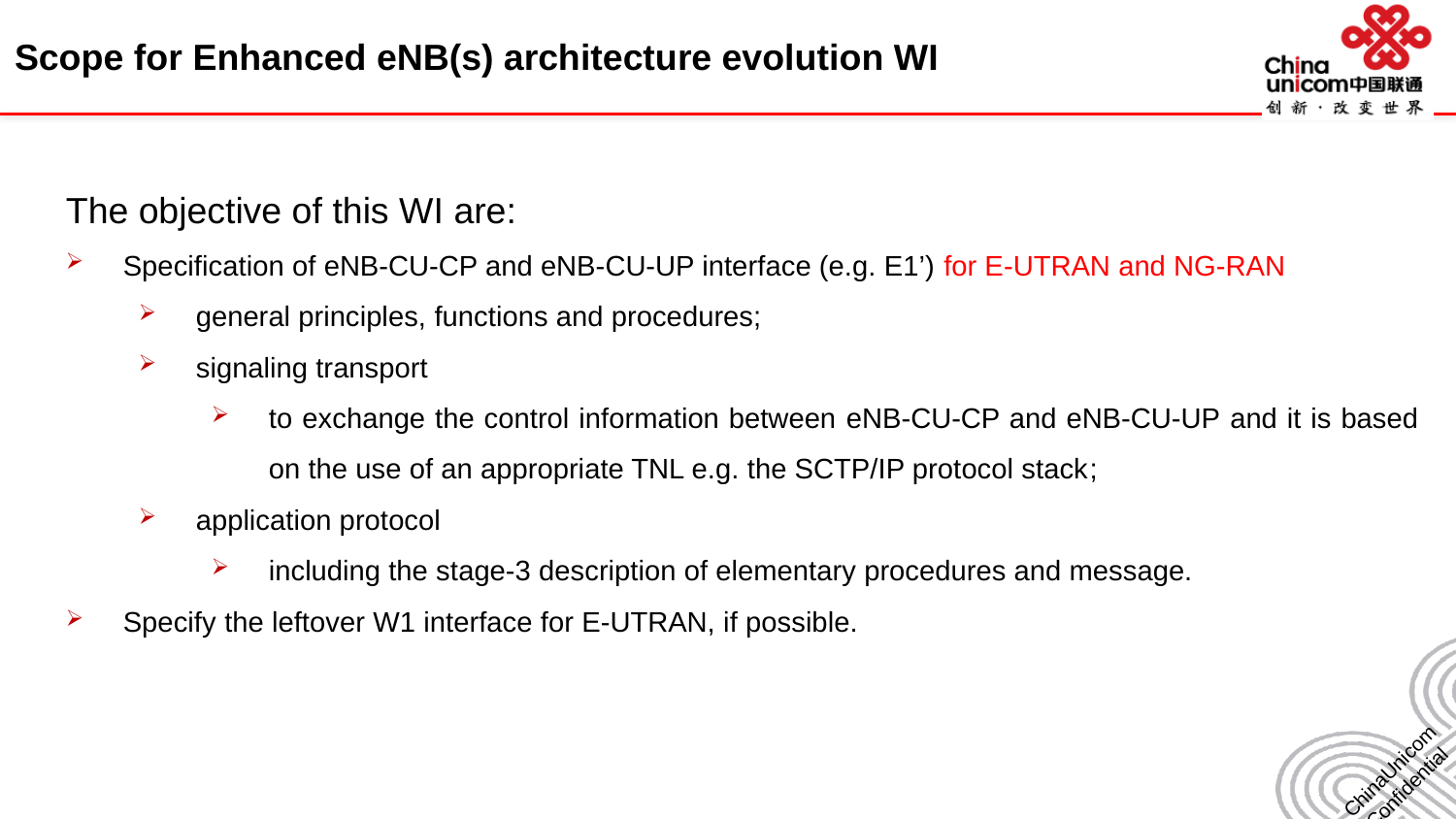

# Scope for Enhanced eNB(s) architecture evolution WI
The objective of this WI are:
Specification of eNB-CU-CP and eNB-CU-UP interface (e.g. E1’) for E-UTRAN and NG-RAN
general principles, functions and procedures;
signaling transport
to exchange the control information between eNB-CU-CP and eNB-CU-UP and it is based on the use of an appropriate TNL e.g. the SCTP/IP protocol stack;
application protocol
including the stage-3 description of elementary procedures and message.
Specify the leftover W1 interface for E-UTRAN, if possible.